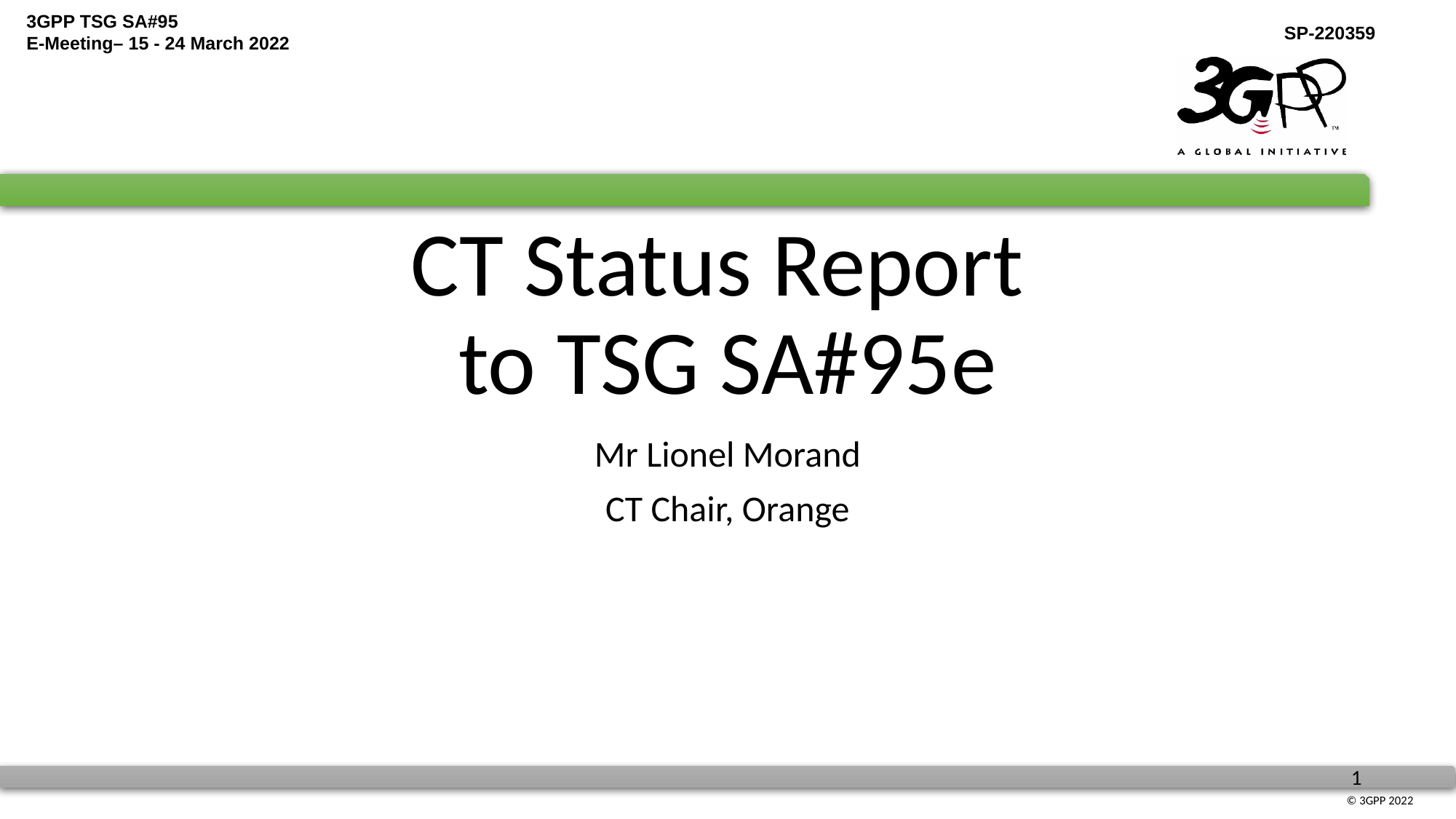

# CT Status Report to TSG SA#95e
Mr Lionel Morand
CT Chair, Orange